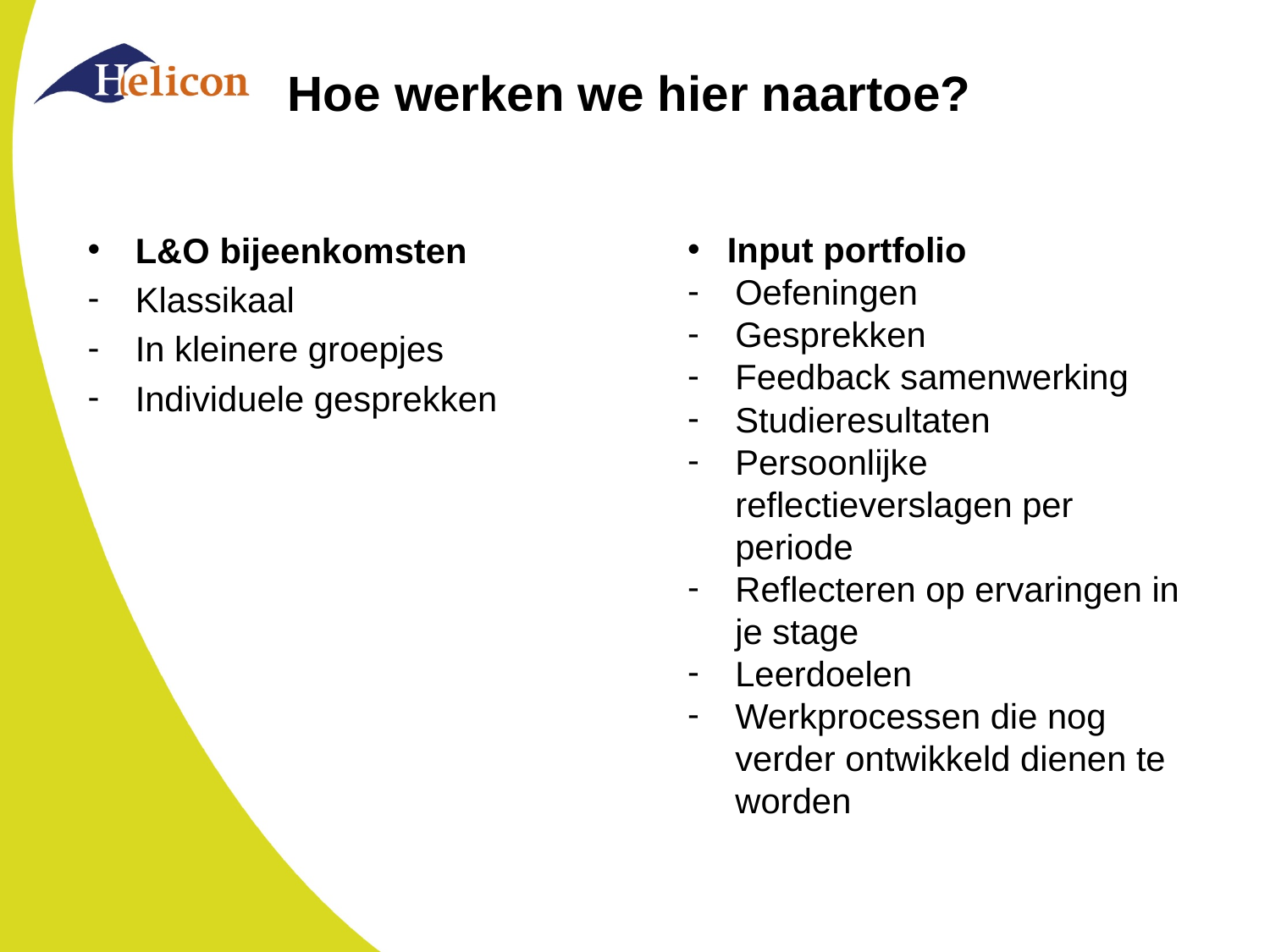

# Hoe werken we hier naartoe?
L&O bijeenkomsten
Klassikaal
In kleinere groepjes
Individuele gesprekken

Input portfolio
Oefeningen
Gesprekken
Feedback samenwerking
Studieresultaten
Persoonlijke reflectieverslagen per periode
Reflecteren op ervaringen in je stage
Leerdoelen
Werkprocessen die nog verder ontwikkeld dienen te worden